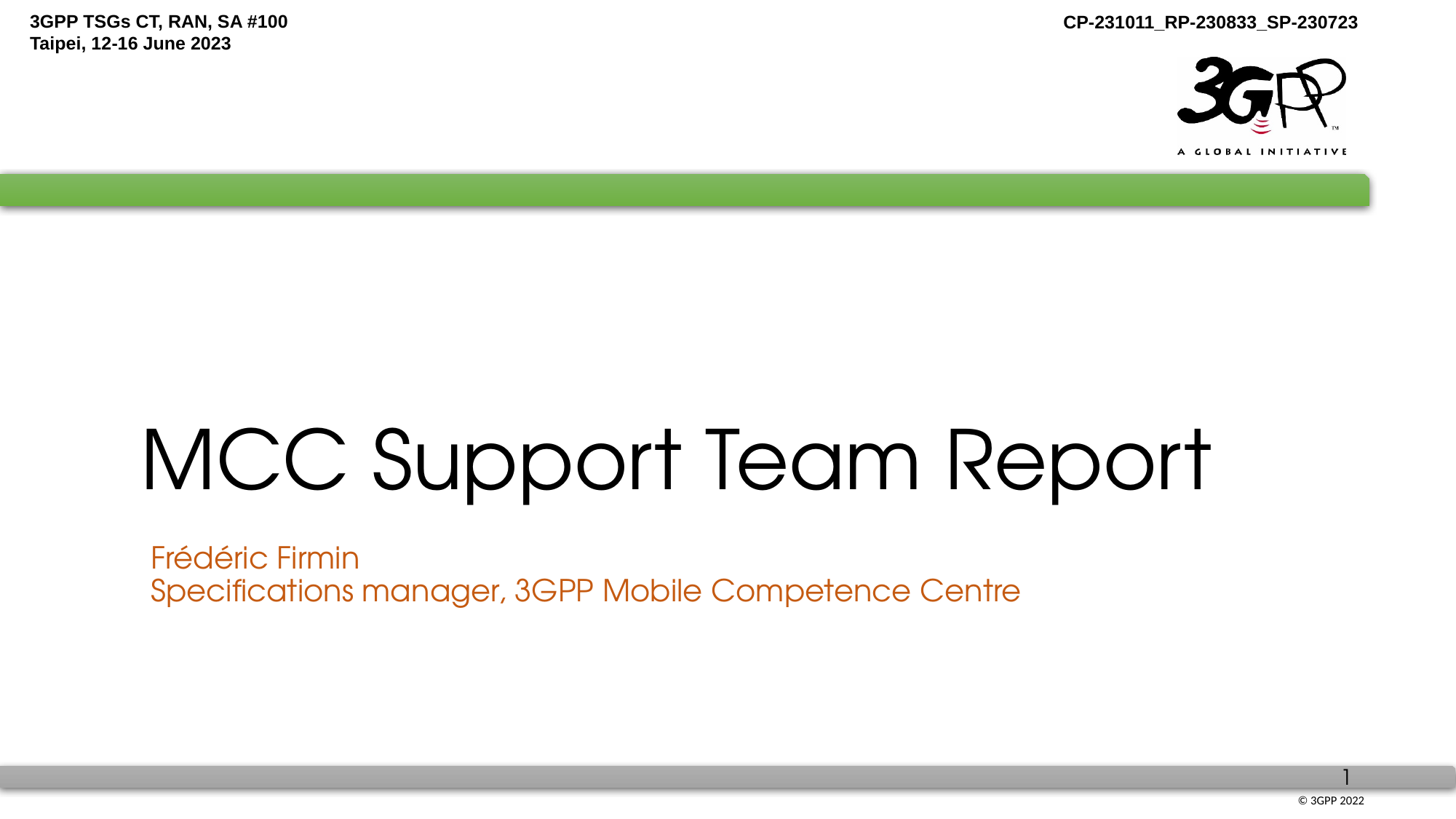

# MCC Support Team Report
Frédéric Firmin
Specifications manager, 3GPP Mobile Competence Centre